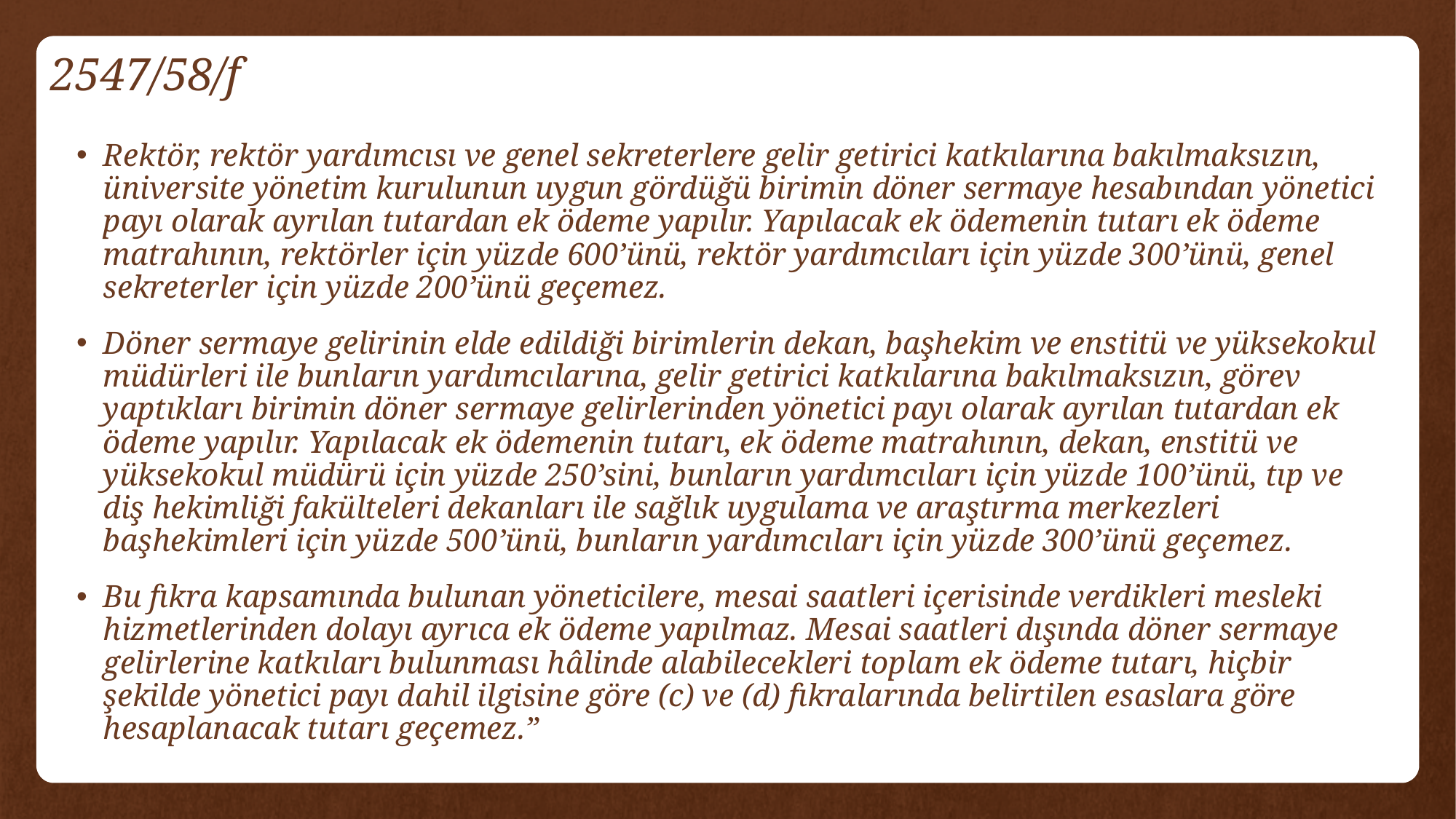

# 2547/58/f
Rektör, rektör yardımcısı ve genel sekreterlere gelir getirici katkılarına bakılmaksızın, üniversite yönetim kurulunun uygun gördüğü birimin döner sermaye hesabından yönetici payı olarak ayrılan tutardan ek ödeme yapılır. Yapılacak ek ödemenin tutarı ek ödeme matrahının, rektörler için yüzde 600’ünü, rektör yardımcıları için yüzde 300’ünü, genel sekreterler için yüzde 200’ünü geçemez.
Döner sermaye gelirinin elde edildiği birimlerin dekan, başhekim ve enstitü ve yüksekokul müdürleri ile bunların yardımcılarına, gelir getirici katkılarına bakılmaksızın, görev yaptıkları birimin döner sermaye gelirlerinden yönetici payı olarak ayrılan tutardan ek ödeme yapılır. Yapılacak ek ödemenin tutarı, ek ödeme matrahının, dekan, enstitü ve yüksekokul müdürü için yüzde 250’sini, bunların yardımcıları için yüzde 100’ünü, tıp ve diş hekimliği fakülteleri dekanları ile sağlık uygulama ve araştırma merkezleri başhekimleri için yüzde 500’ünü, bunların yardımcıları için yüzde 300’ünü geçemez.
Bu fıkra kapsamında bulunan yöneticilere, mesai saatleri içerisinde verdikleri mesleki hizmetlerinden dolayı ayrıca ek ödeme yapılmaz. Mesai saatleri dışında döner sermaye gelirlerine katkıları bulunması hâlinde alabilecekleri toplam ek ödeme tutarı, hiçbir şekilde yönetici payı dahil ilgisine göre (c) ve (d) fıkralarında belirtilen esaslara göre hesaplanacak tutarı geçemez.”